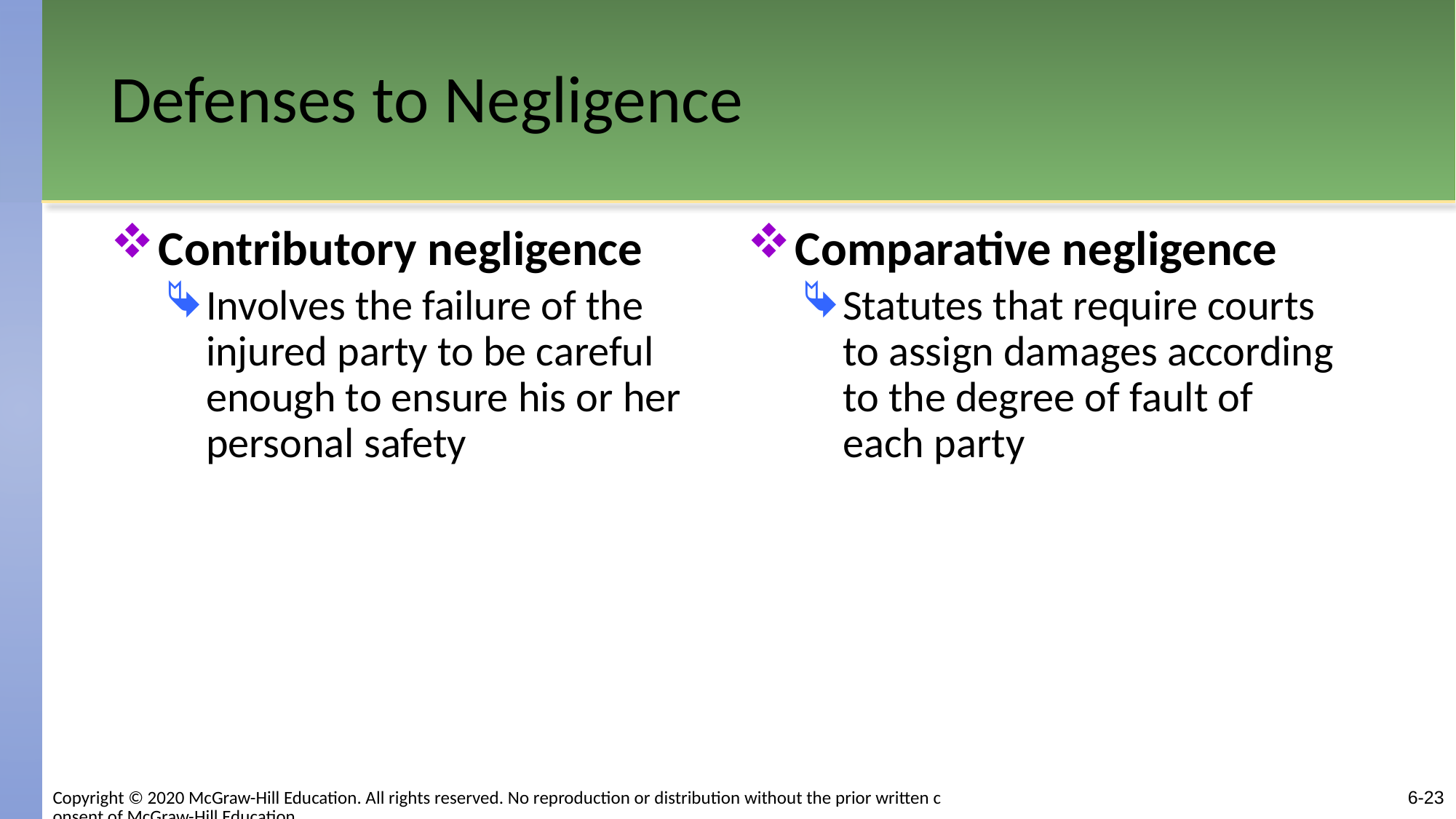

# Defenses to Negligence
Contributory negligence
Involves the failure of the injured party to be careful enough to ensure his or her personal safety
Comparative negligence
Statutes that require courts to assign damages according to the degree of fault of each party

6-23
Copyright © 2020 McGraw-Hill Education. All rights reserved. No reproduction or distribution without the prior written consent of McGraw-Hill Education.